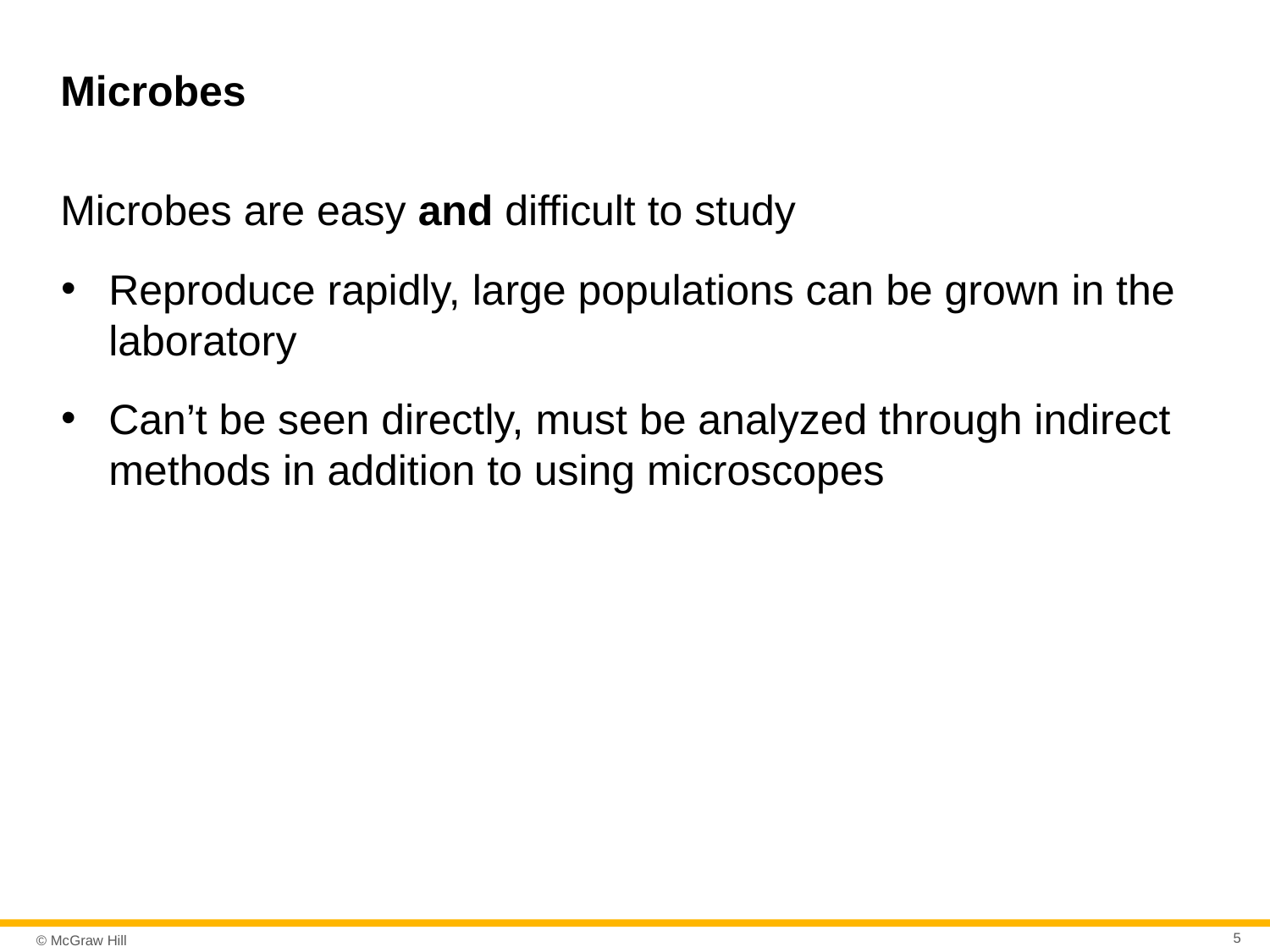

# Microbes
Microbes are easy and difficult to study
Reproduce rapidly, large populations can be grown in the laboratory
Can’t be seen directly, must be analyzed through indirect methods in addition to using microscopes